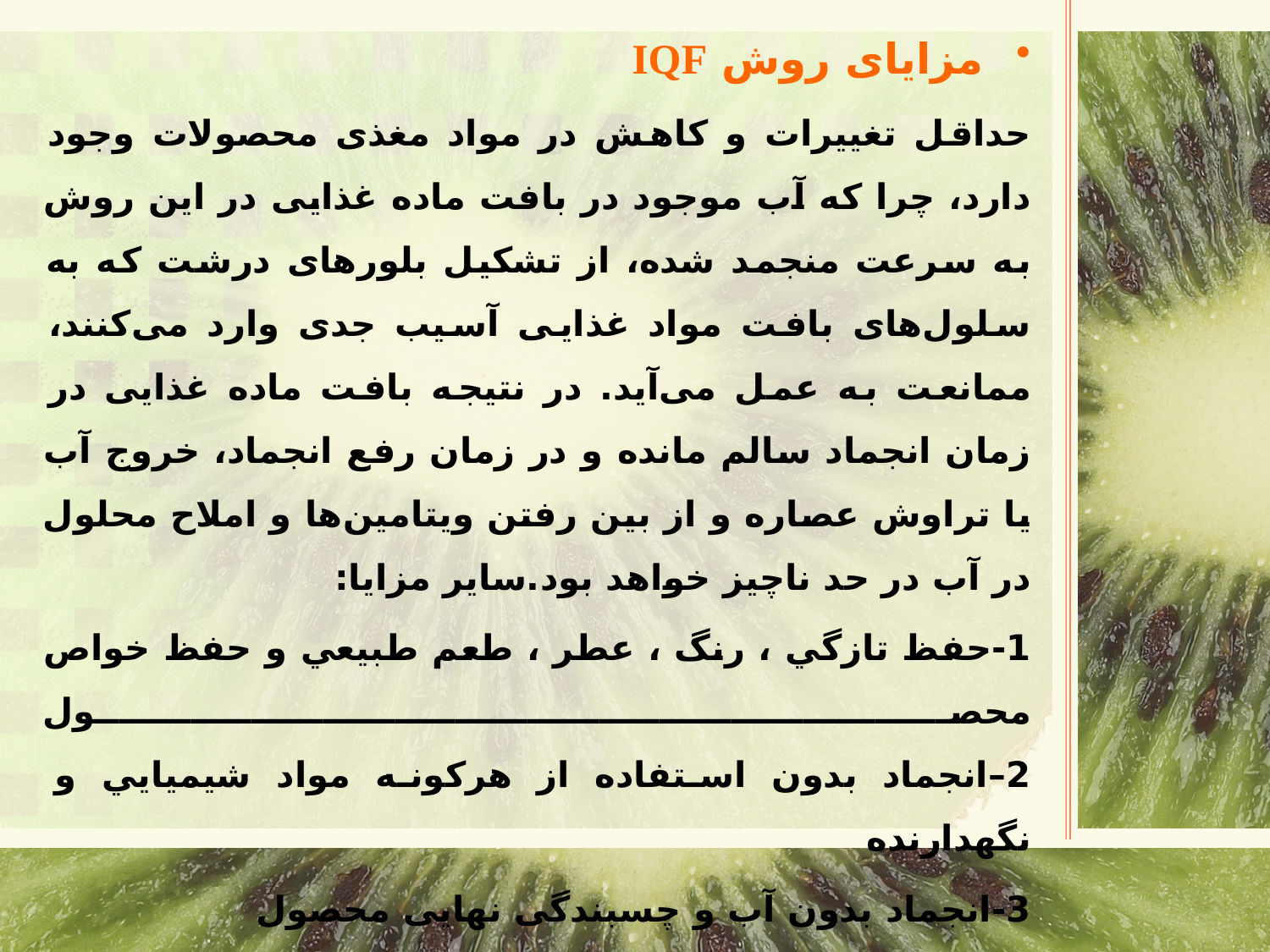

مزایای روش IQF
حداقل تغییرات و کاهش در مواد مغذی محصولات وجود دارد، چرا که آب موجود در بافت ماده غذایی در این روش به سرعت منجمد شده، از تشکیل بلورهای درشت که به سلول‌های بافت مواد غذایی آسیب جدی وارد می‌کنند، ممانعت به عمل می‌آید. در نتیجه بافت ماده غذایی در زمان انجماد سالم مانده و در زمان رفع انجماد، خروج آب یا تراوش عصاره و از بین رفتن ویتامین‌ها و املاح محلول در آب در حد ناچیز خواهد بود.سایر مزایا:
1-حفظ تازگي ، رنگ ، عطر ، طعم طبيعي و حفظ خواص محصول
2–انجماد بدون استفاده از هرکونه مواد شيميايي و نگهدارنده
3-انجماد بدون آب و چسبندگی نهایی محصول
4–قابليت نگهداري طولاني با حفظ خواص تازگي محصول
5– قابليت دسترسي به انواع محصولات در طول فصول مختلف و پخت سريع وآسان